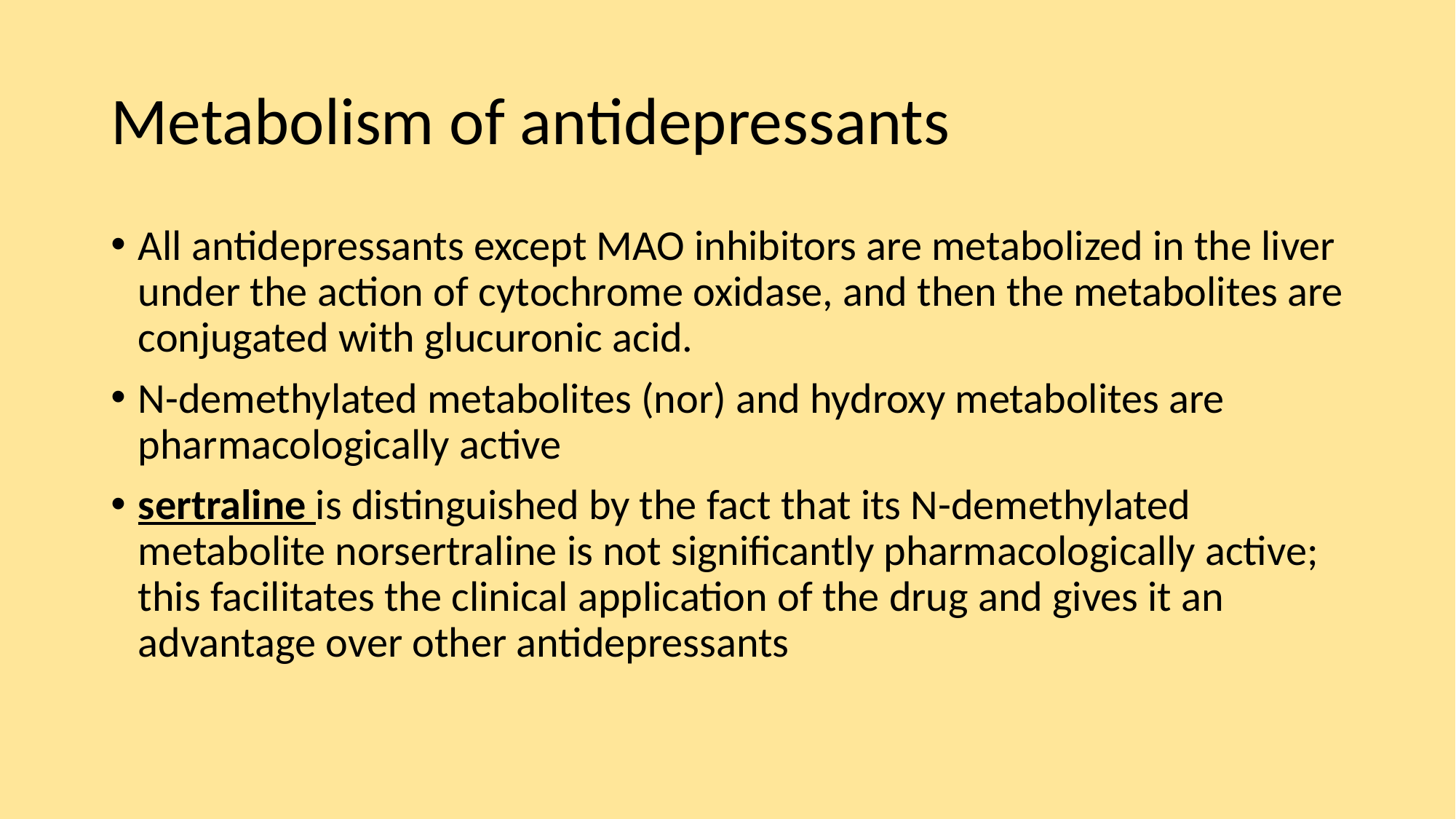

# Metabolism of antidepressants
All antidepressants except MAO inhibitors are metabolized in the liver under the action of cytochrome oxidase, and then the metabolites are conjugated with glucuronic acid.
N-demethylated metabolites (nor) and hydroxy metabolites are pharmacologically active
sertraline is distinguished by the fact that its N-demethylated metabolite norsertraline is not significantly pharmacologically active; this facilitates the clinical application of the drug and gives it an advantage over other antidepressants